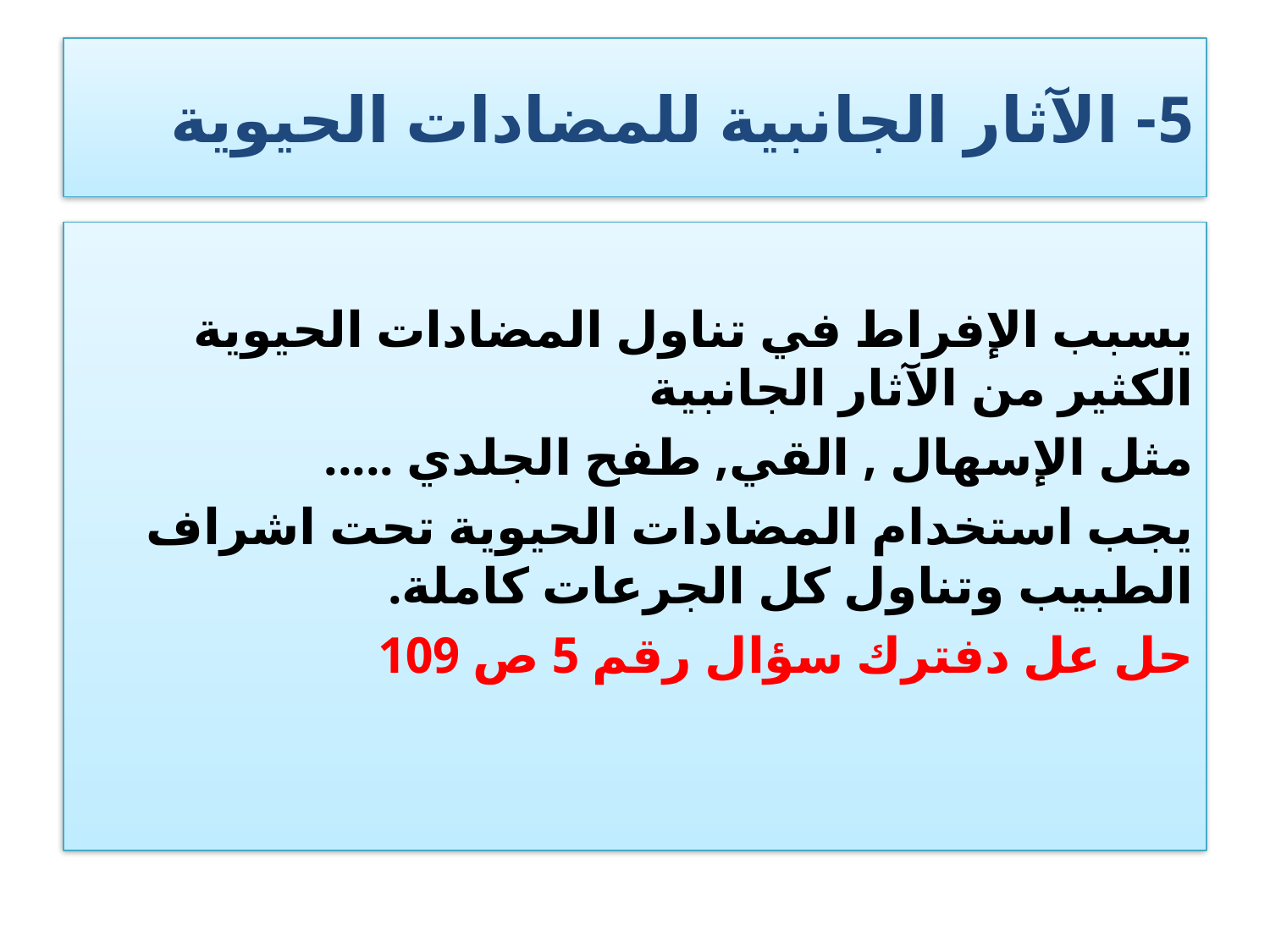

# 5- الآثار الجانبية للمضادات الحيوية

يسبب الإفراط في تناول المضادات الحيوية الكثير من الآثار الجانبية
مثل الإسهال , القي, طفح الجلدي .....
يجب استخدام المضادات الحيوية تحت اشراف الطبيب وتناول كل الجرعات كاملة.
حل عل دفترك سؤال رقم 5 ص 109